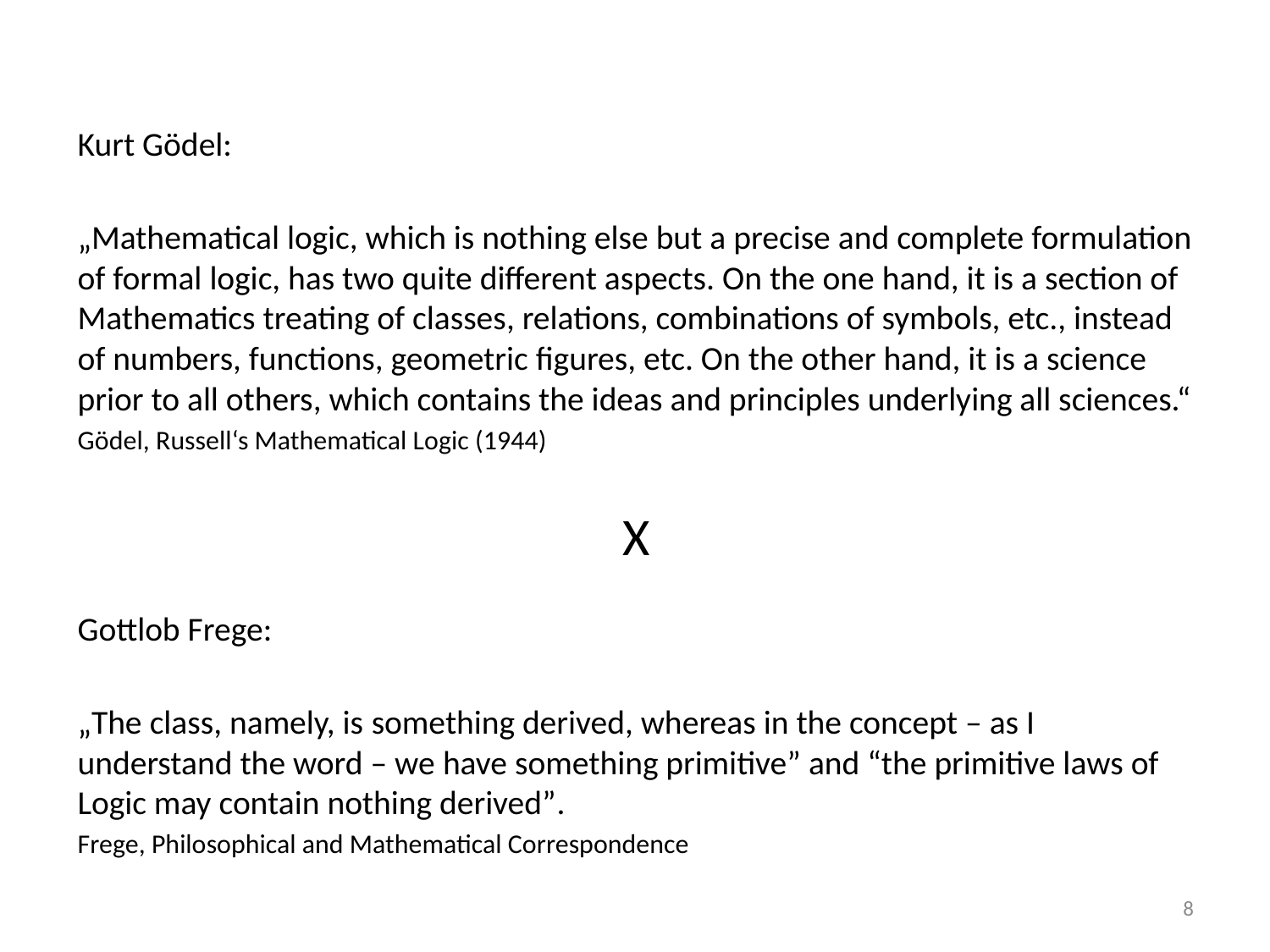

#
Kurt Gödel:

„Mathematical logic, which is nothing else but a precise and complete formulation of formal logic, has two quite different aspects. On the one hand, it is a section of Mathematics treating of classes, relations, combinations of symbols, etc., instead of numbers, functions, geometric figures, etc. On the other hand, it is a science prior to all others, which contains the ideas and principles underlying all sciences.“
Gödel, Russell‘s Mathematical Logic (1944)

X

Gottlob Frege:

„The class, namely, is something derived, whereas in the concept – as I understand the word – we have something primitive” and “the primitive laws of Logic may contain nothing derived”.
Frege, Philosophical and Mathematical Correspondence

8